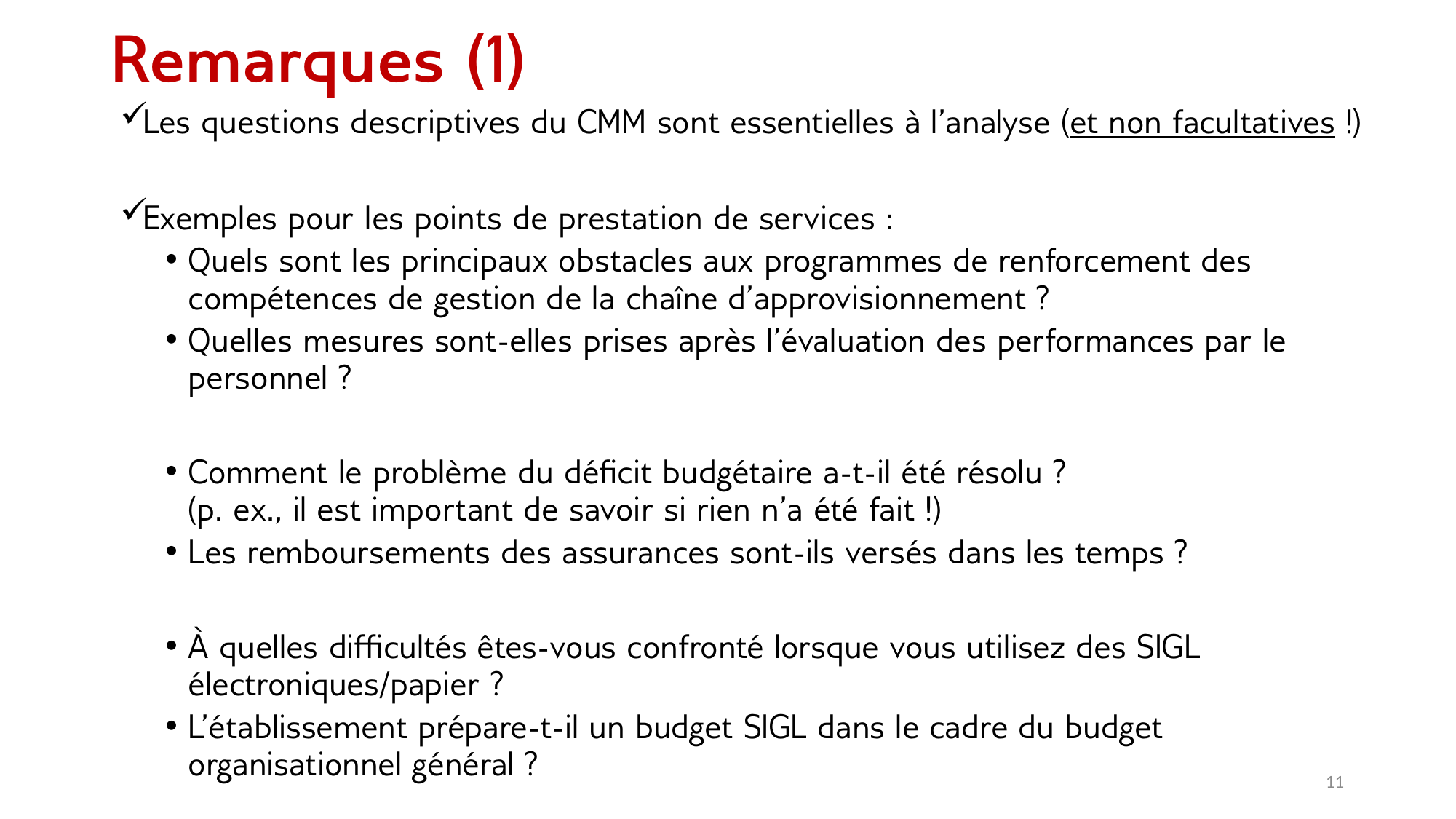

# Remarques (1)
Les questions descriptives du CMM sont essentielles à l’analyse (et non facultatives !)

Exemples pour les points de prestation de services :
Quels sont les principaux obstacles aux programmes de renforcement des compétences de gestion de la chaîne d’approvisionnement ?
Quelles mesures sont-elles prises après l’évaluation des performances par le personnel ?

Comment le problème du déficit budgétaire a-t-il été résolu ?
(p. ex., il est important de savoir si rien n’a été fait !)
Les remboursements des assurances sont-ils versés dans les temps ?

À quelles difficultés êtes-vous confronté lorsque vous utilisez des SIGL électroniques/papier ?
L’établissement prépare-t-il un budget SIGL dans le cadre du budget organisationnel général ?
11